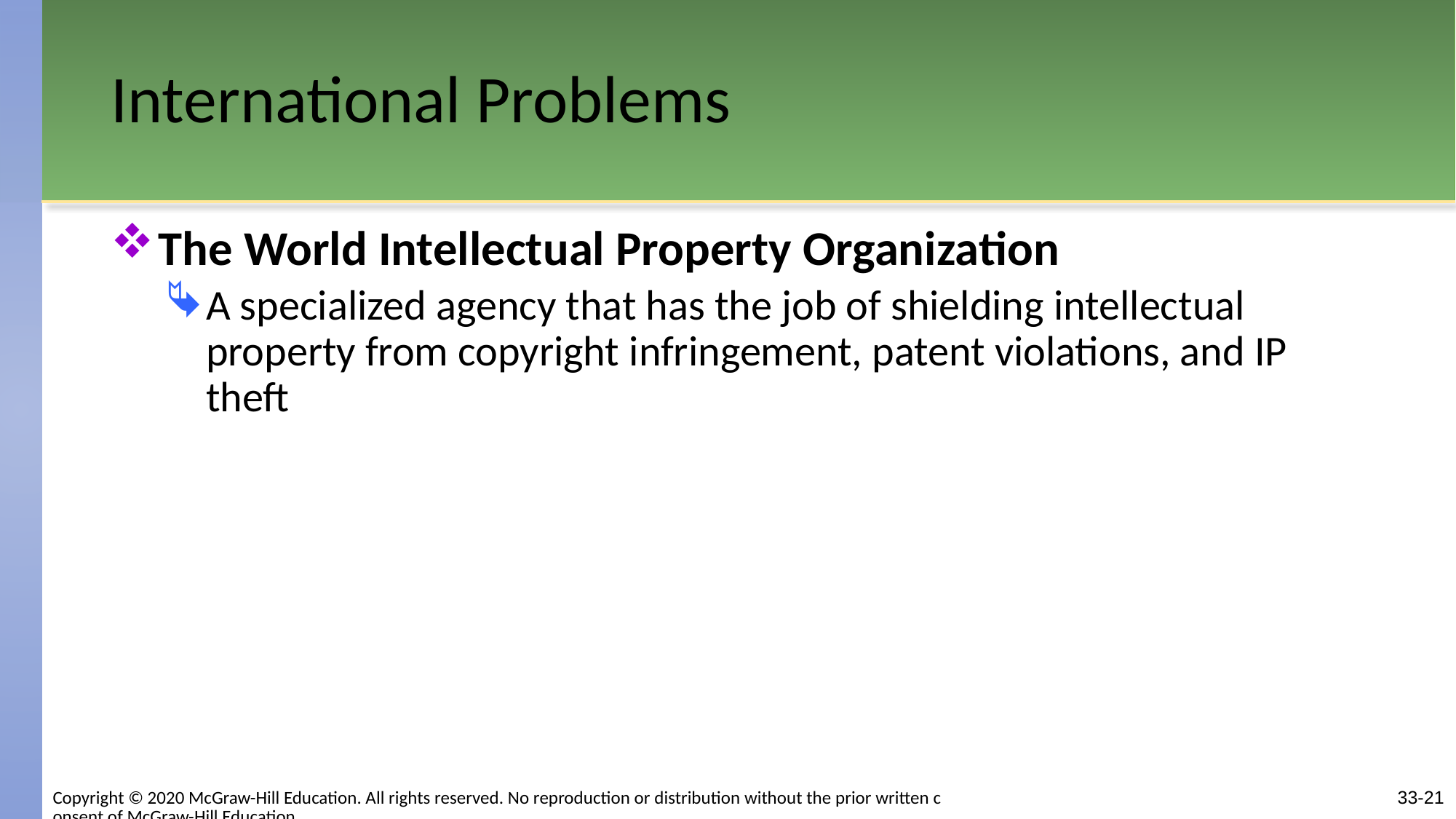

# International Problems
The World Intellectual Property Organization
A specialized agency that has the job of shielding intellectual property from copyright infringement, patent violations, and IP theft
33-21
Copyright © 2020 McGraw-Hill Education. All rights reserved. No reproduction or distribution without the prior written consent of McGraw-Hill Education.